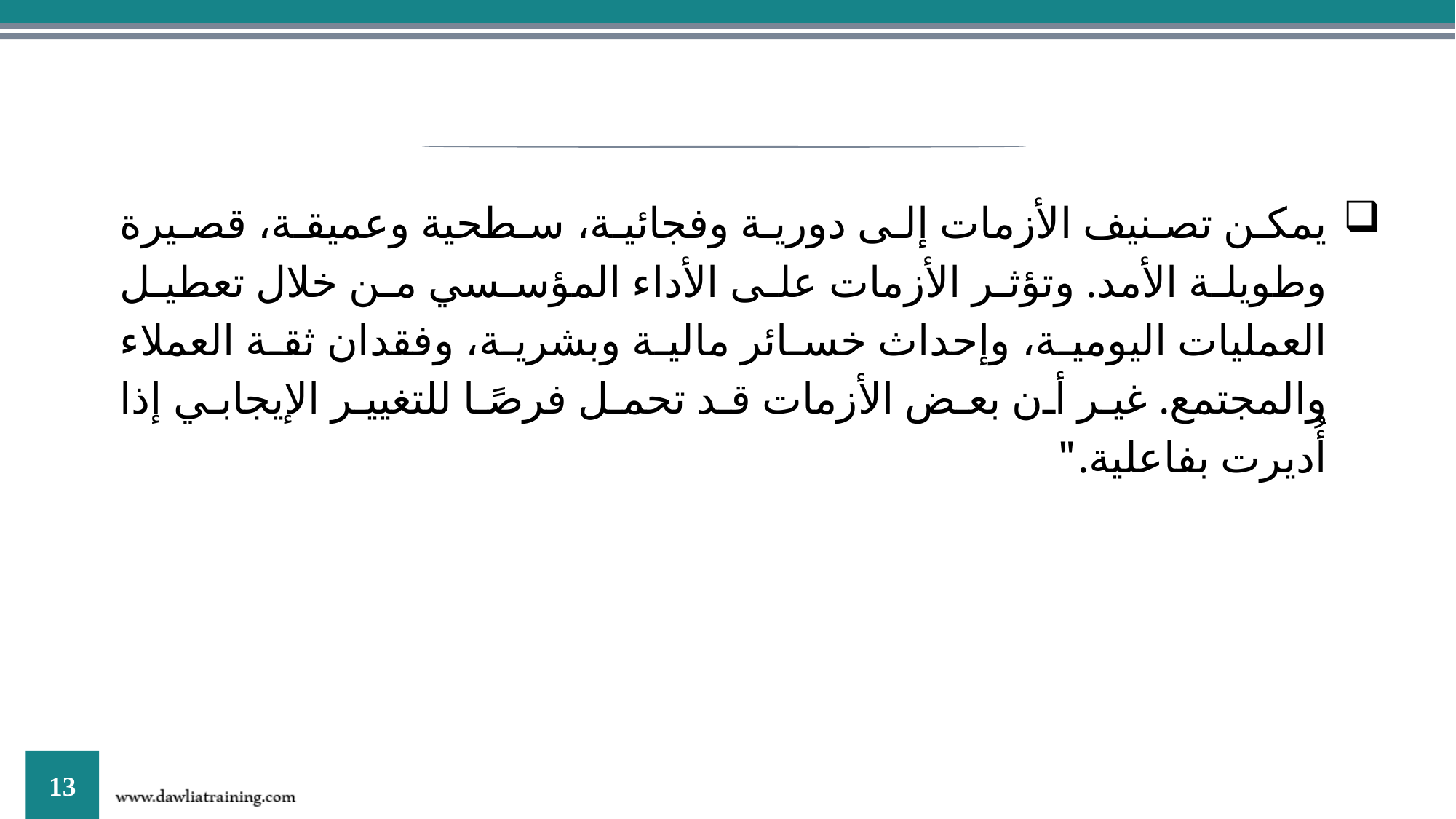

يمكن تصنيف الأزمات إلى دورية وفجائية، سطحية وعميقة، قصيرة وطويلة الأمد. وتؤثر الأزمات على الأداء المؤسسي من خلال تعطيل العمليات اليومية، وإحداث خسائر مالية وبشرية، وفقدان ثقة العملاء والمجتمع. غير أن بعض الأزمات قد تحمل فرصًا للتغيير الإيجابي إذا أُديرت بفاعلية."